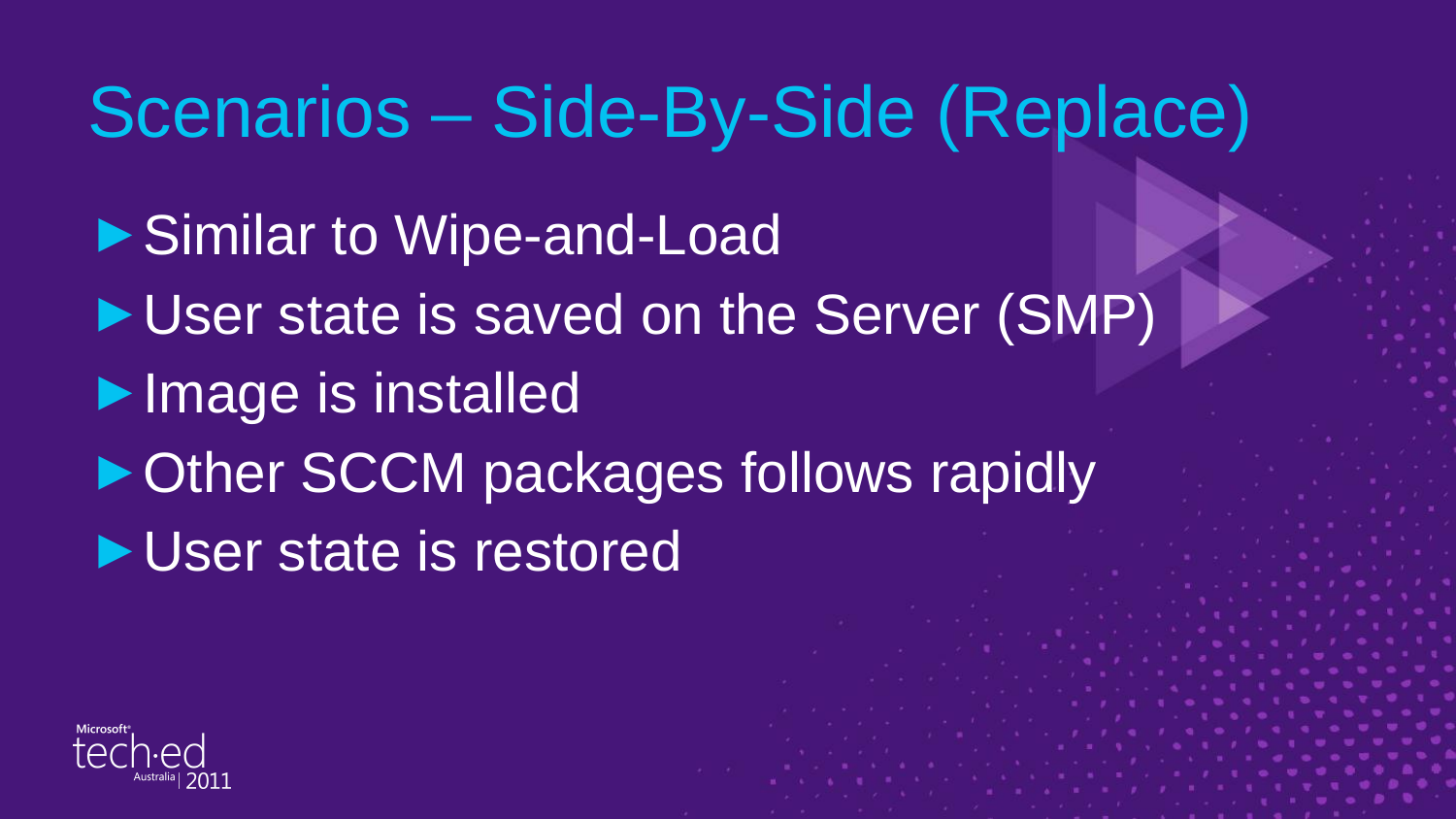

# Scenarios – Side-By-Side (Replace)
Similar to Wipe-and-Load
User state is saved on the Server (SMP)
Image is installed
Other SCCM packages follows rapidly
User state is restored